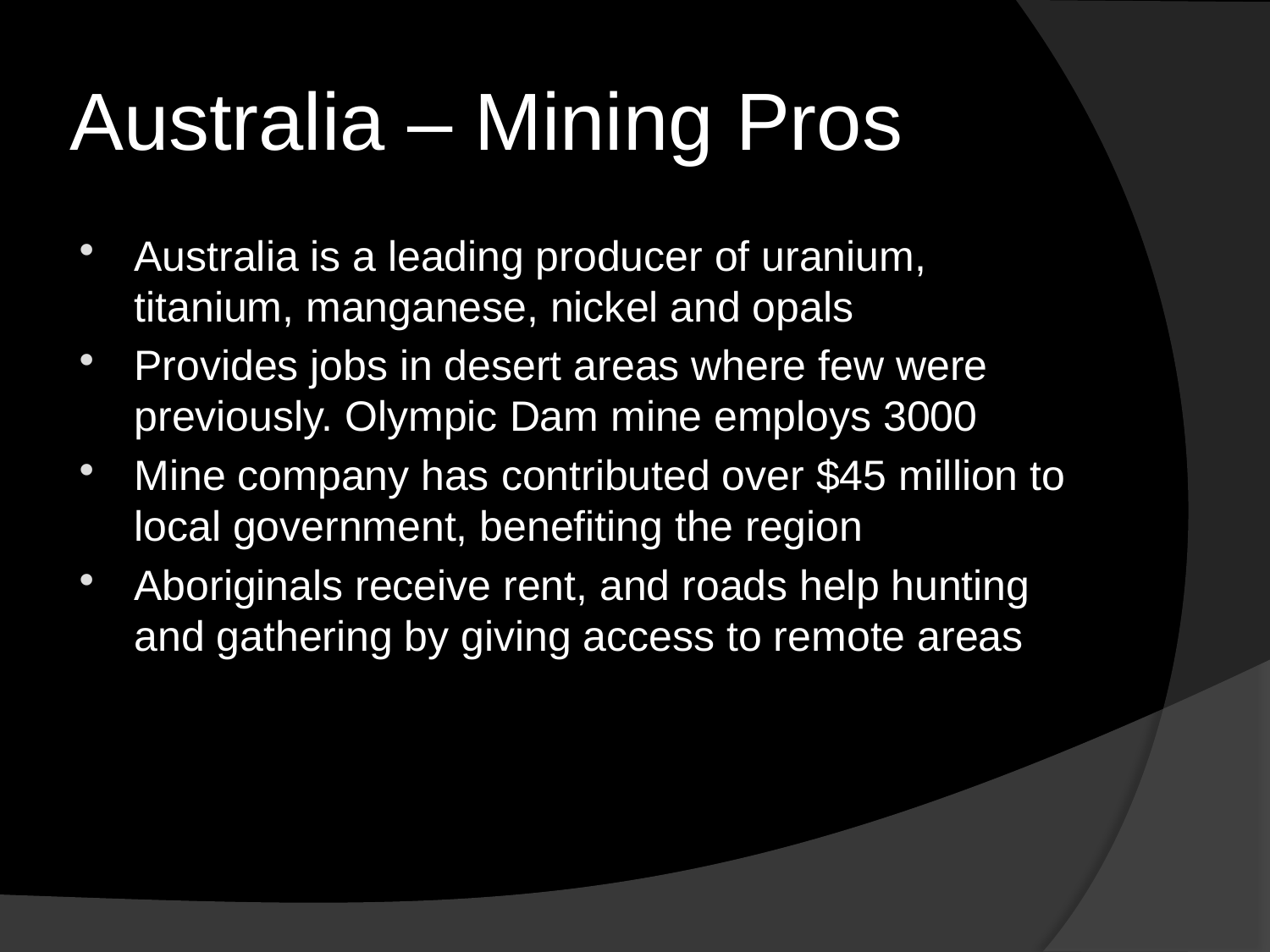

# Australia – Mining Pros
Australia is a leading producer of uranium, titanium, manganese, nickel and opals
Provides jobs in desert areas where few were previously. Olympic Dam mine employs 3000
Mine company has contributed over $45 million to local government, benefiting the region
Aboriginals receive rent, and roads help hunting and gathering by giving access to remote areas